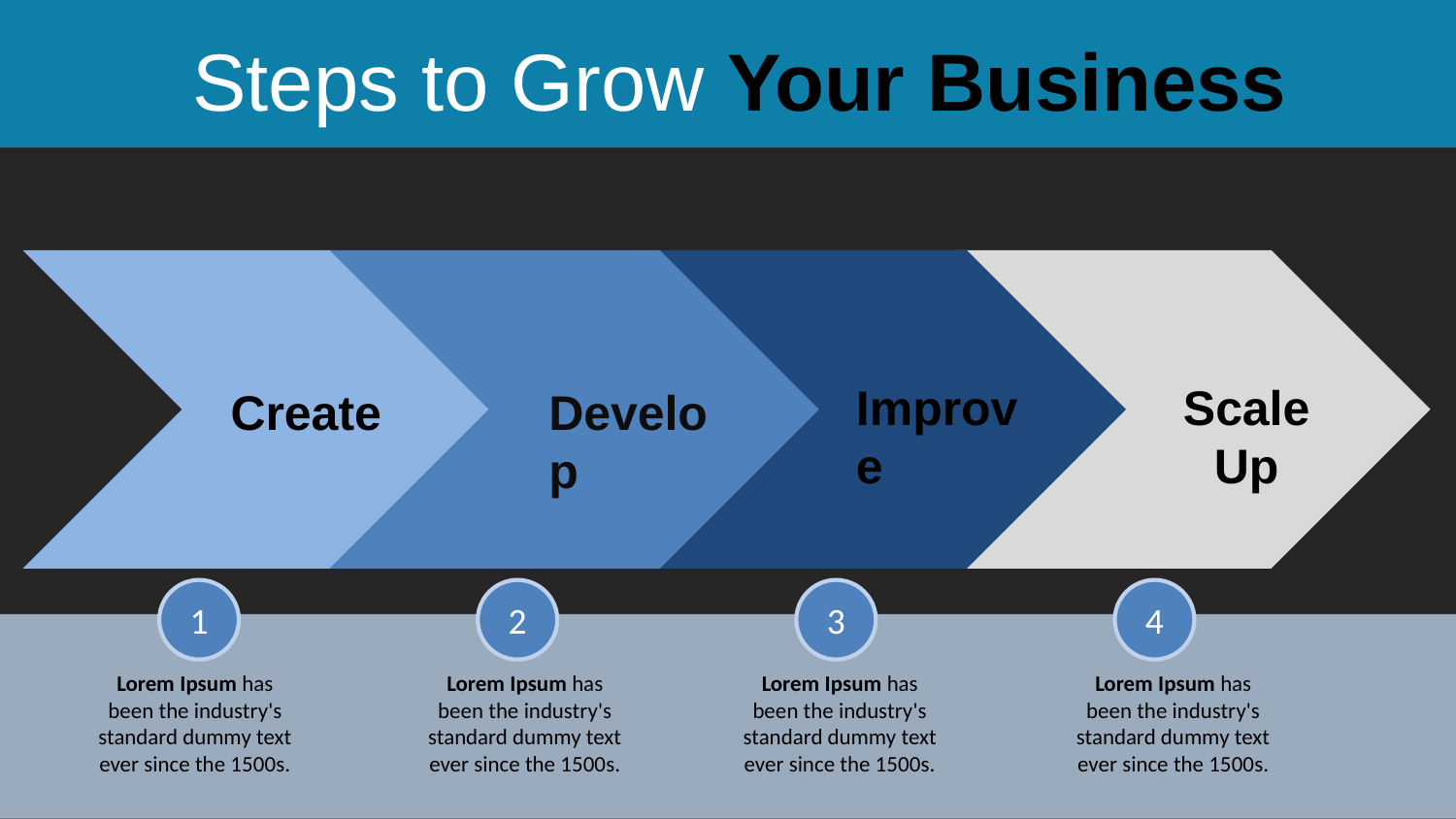

Steps to Grow Your Business

Improve
Scale Up
Create
Develop
1
2
3
4

Lorem Ipsum has been the industry's standard dummy text ever since the 1500s.
Lorem Ipsum has been the industry's standard dummy text ever since the 1500s.
Lorem Ipsum has been the industry's standard dummy text ever since the 1500s.
Lorem Ipsum has been the industry's standard dummy text ever since the 1500s.